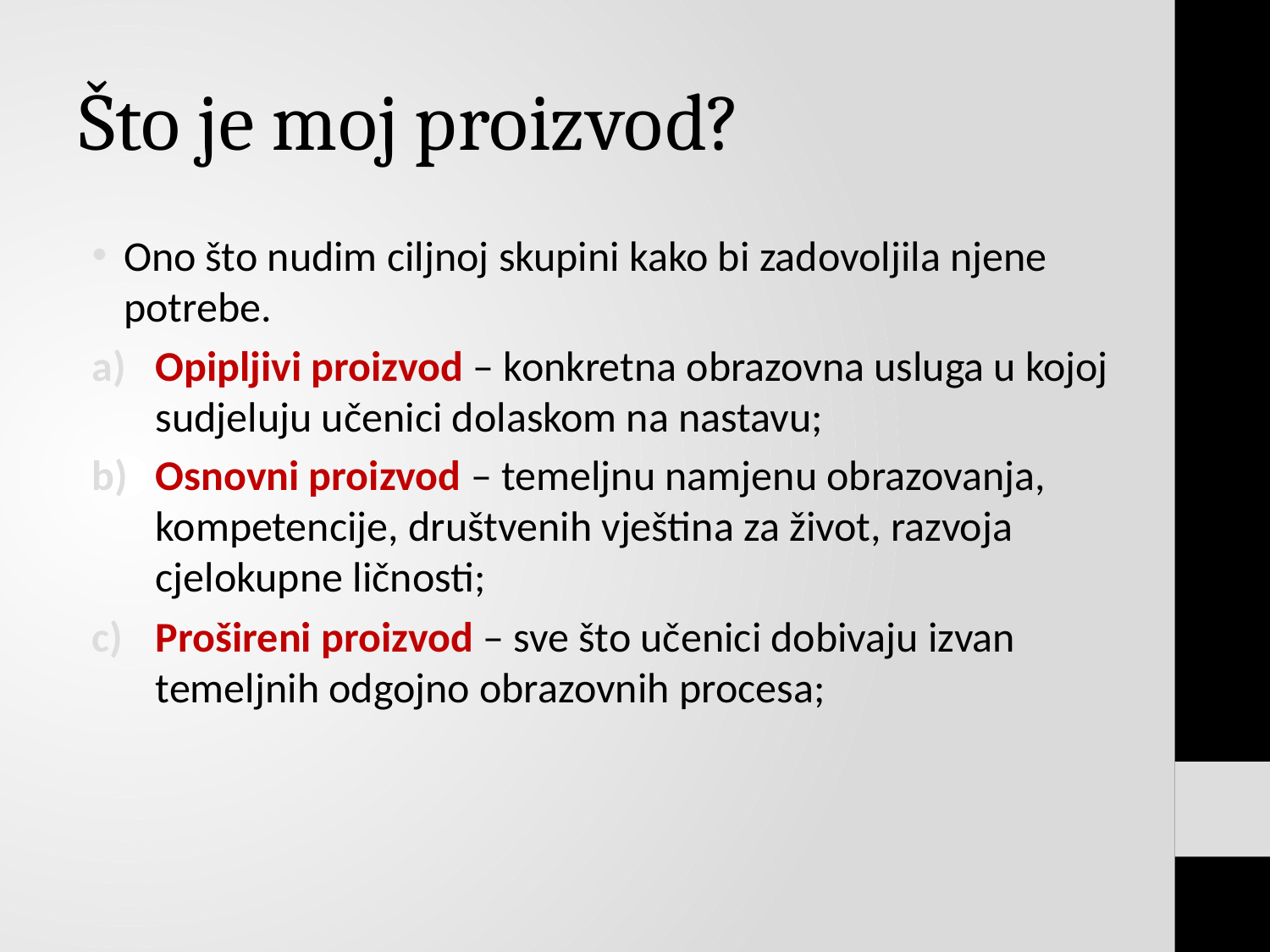

# Što je moj proizvod?
Ono što nudim ciljnoj skupini kako bi zadovoljila njene potrebe.
Opipljivi proizvod – konkretna obrazovna usluga u kojoj sudjeluju učenici dolaskom na nastavu;
Osnovni proizvod – temeljnu namjenu obrazovanja, kompetencije, društvenih vještina za život, razvoja cjelokupne ličnosti;
Prošireni proizvod – sve što učenici dobivaju izvan temeljnih odgojno obrazovnih procesa;